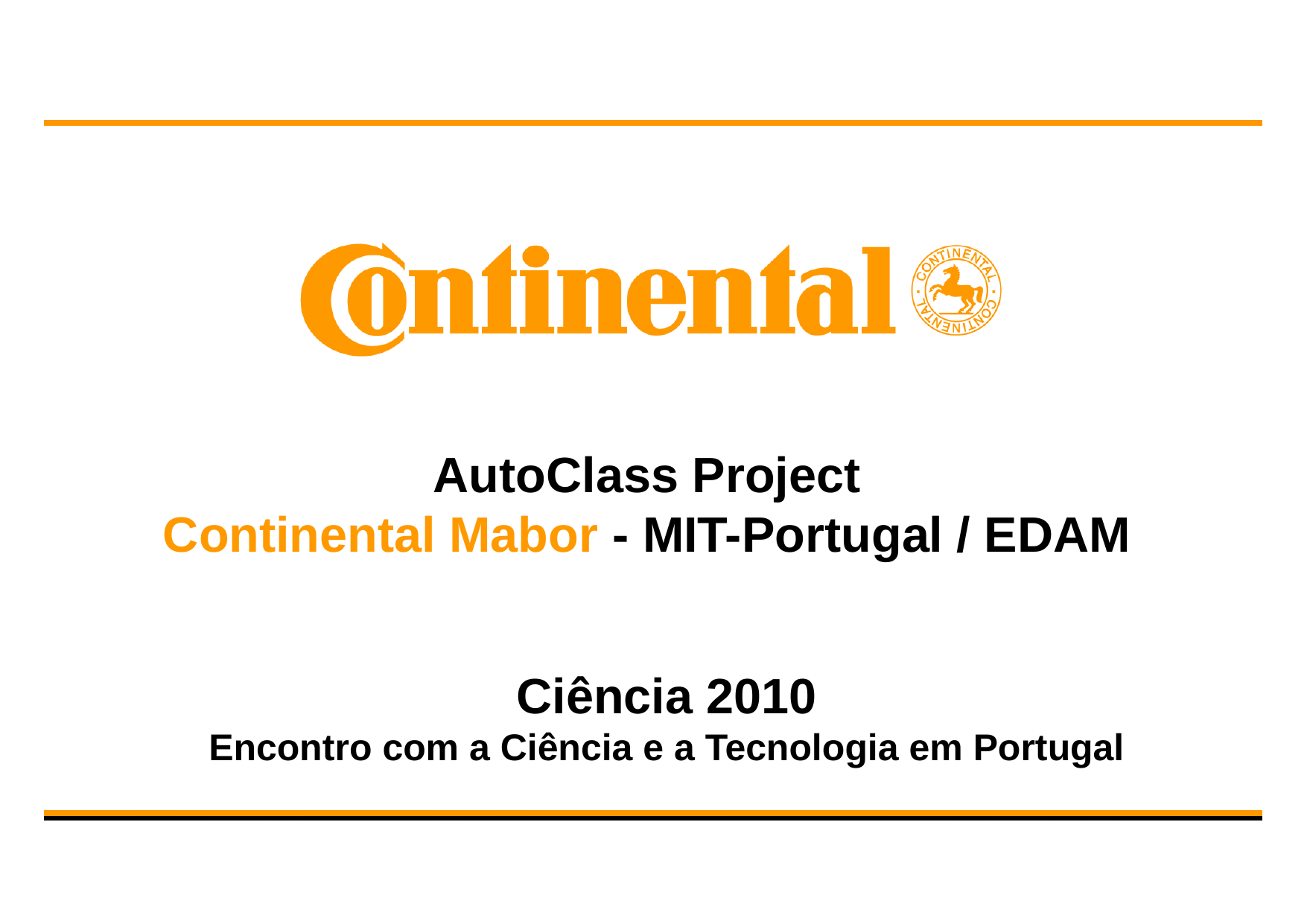

AutoClass Project
Continental Mabor - MIT-Portugal / EDAM
Ciência 2010
Encontro com a Ciência e a Tecnologia em Portugal